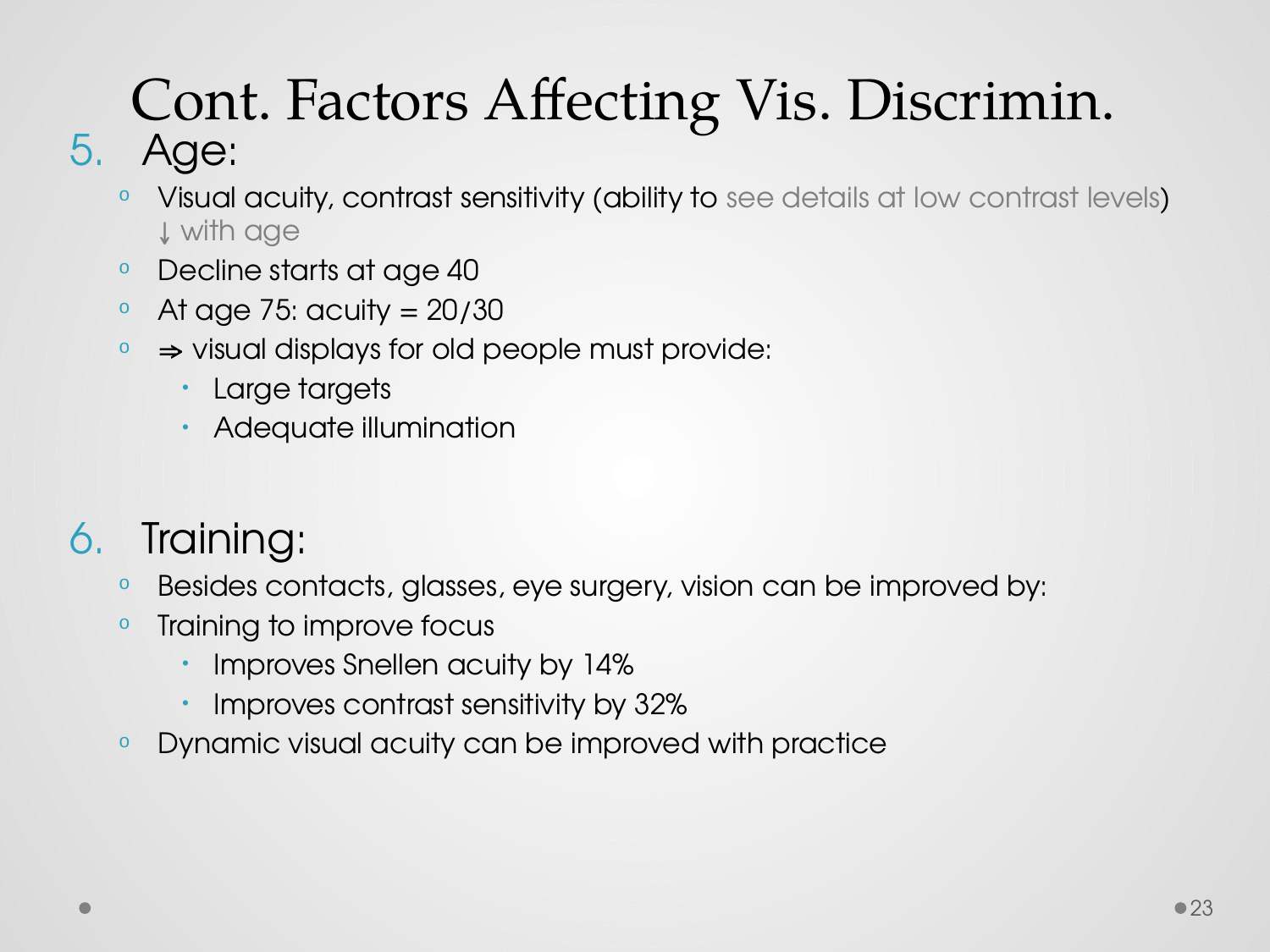

# Cont. Factors Affecting Vis. Discrimin.

Age:
Visual acuity, contrast sensitivity (ability to see details at low contrast levels) ↓ with age
Decline starts at age 40
At age 75: acuity = 20/30
⇒ visual displays for old people must provide:
Large targets
Adequate illumination

Training:
Besides contacts, glasses, eye surgery, vision can be improved by:
Training to improve focus
Improves Snellen acuity by 14%
Improves contrast sensitivity by 32%
Dynamic visual acuity can be improved with practice
23